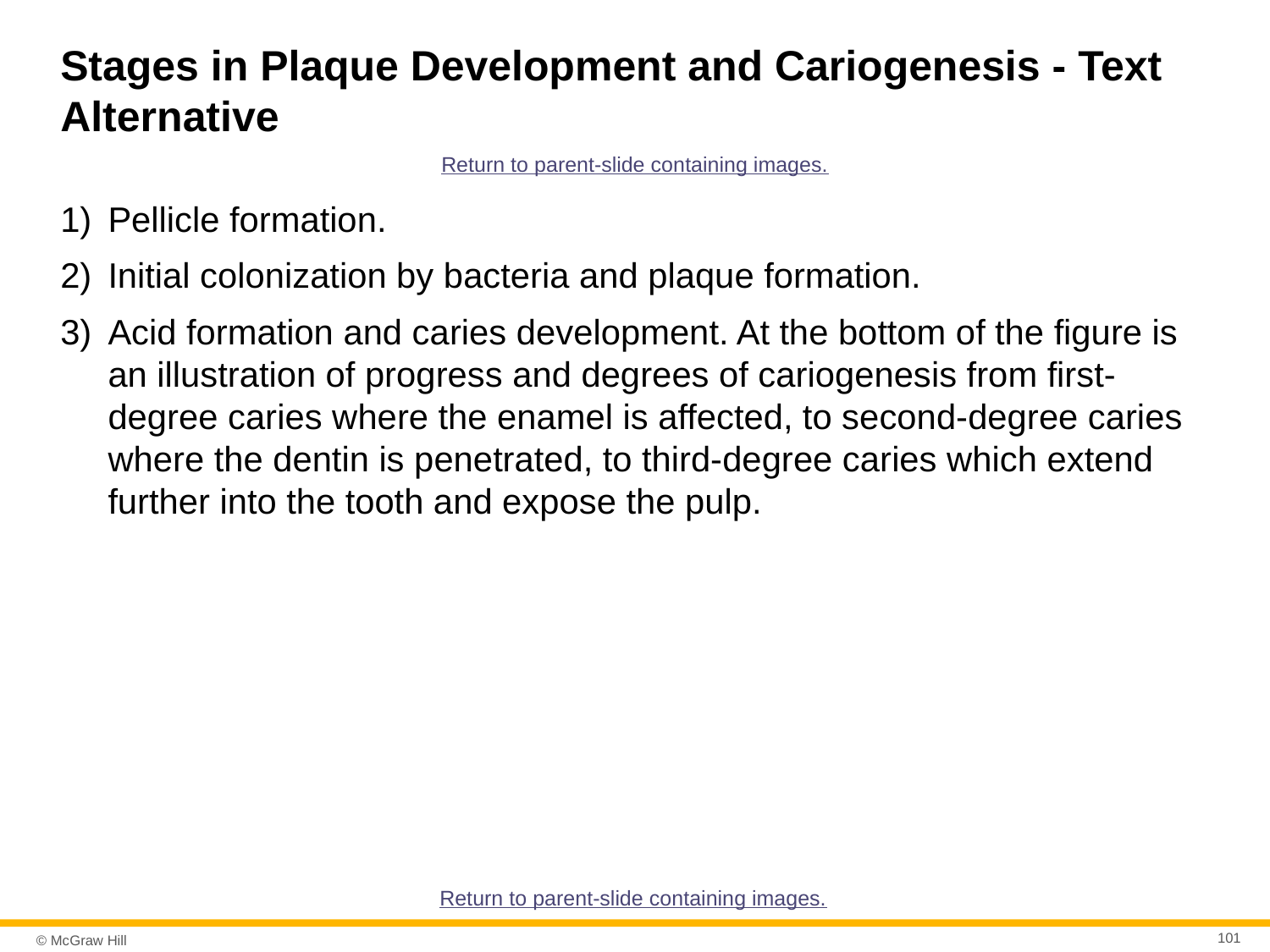

# Stages in Plaque Development and Cariogenesis - Text Alternative
Return to parent-slide containing images.
Pellicle formation.
Initial colonization by bacteria and plaque formation.
Acid formation and caries development. At the bottom of the figure is an illustration of progress and degrees of cariogenesis from first-degree caries where the enamel is affected, to second-degree caries where the dentin is penetrated, to third-degree caries which extend further into the tooth and expose the pulp.
Return to parent-slide containing images.